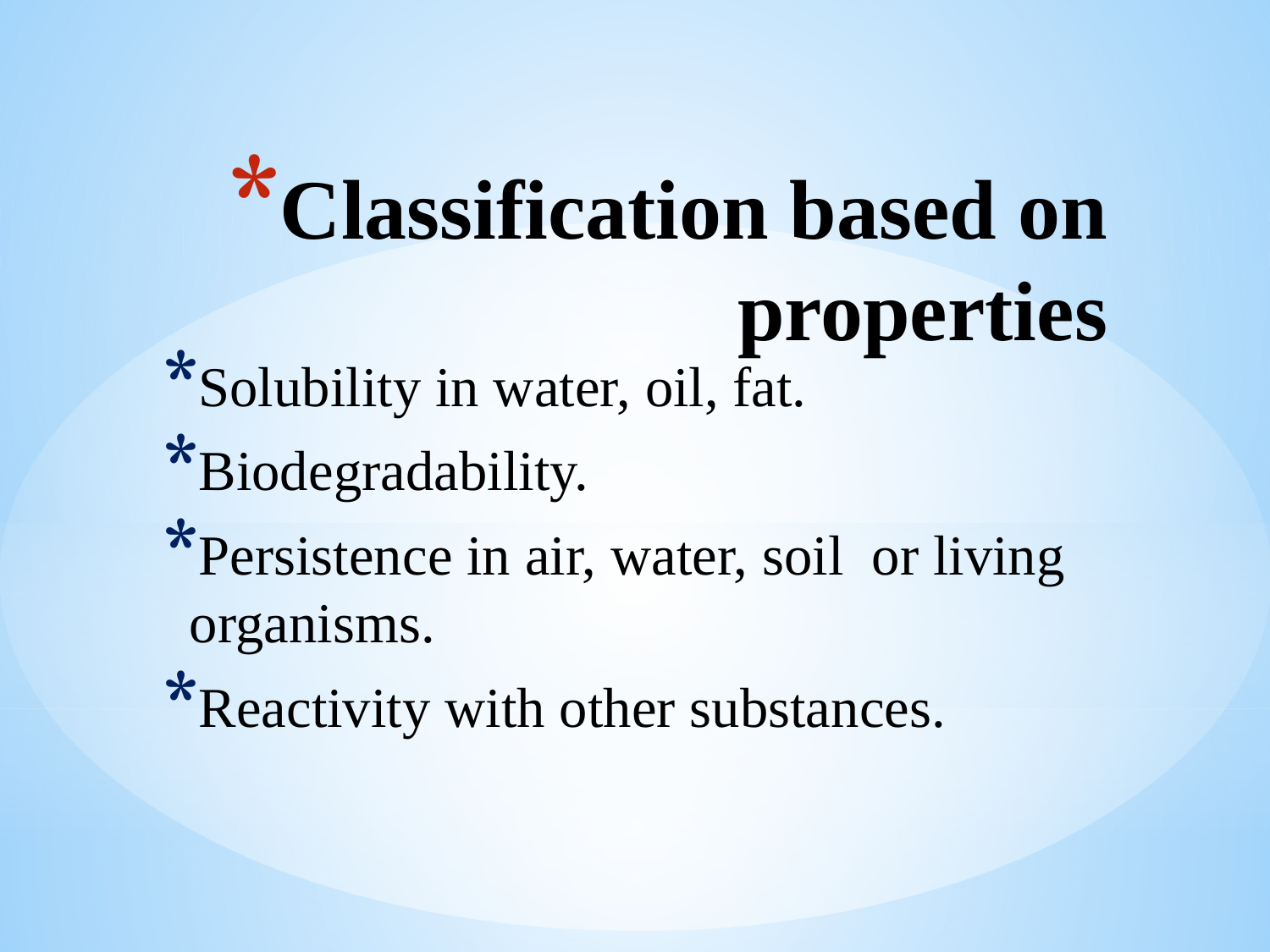

# Classification based on properties
Solubility in water, oil, fat.
Biodegradability.
Persistence in air, water, soil  or living organisms.
Reactivity with other substances.